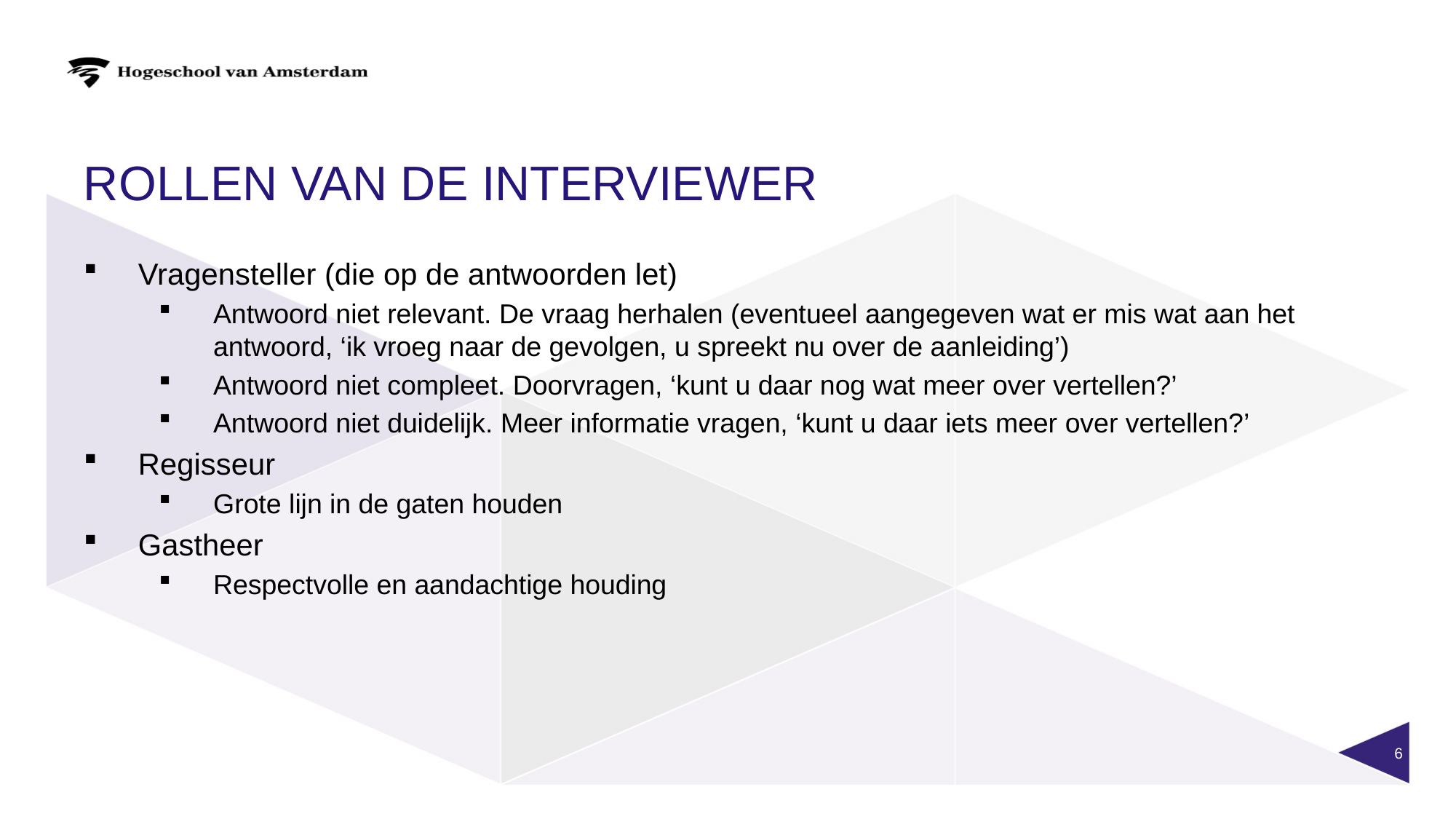

# Rollen van de interviewer
Vragensteller (die op de antwoorden let)
Antwoord niet relevant. De vraag herhalen (eventueel aangegeven wat er mis wat aan het antwoord, ‘ik vroeg naar de gevolgen, u spreekt nu over de aanleiding’)
Antwoord niet compleet. Doorvragen, ‘kunt u daar nog wat meer over vertellen?’
Antwoord niet duidelijk. Meer informatie vragen, ‘kunt u daar iets meer over vertellen?’
Regisseur
Grote lijn in de gaten houden
Gastheer
Respectvolle en aandachtige houding
6